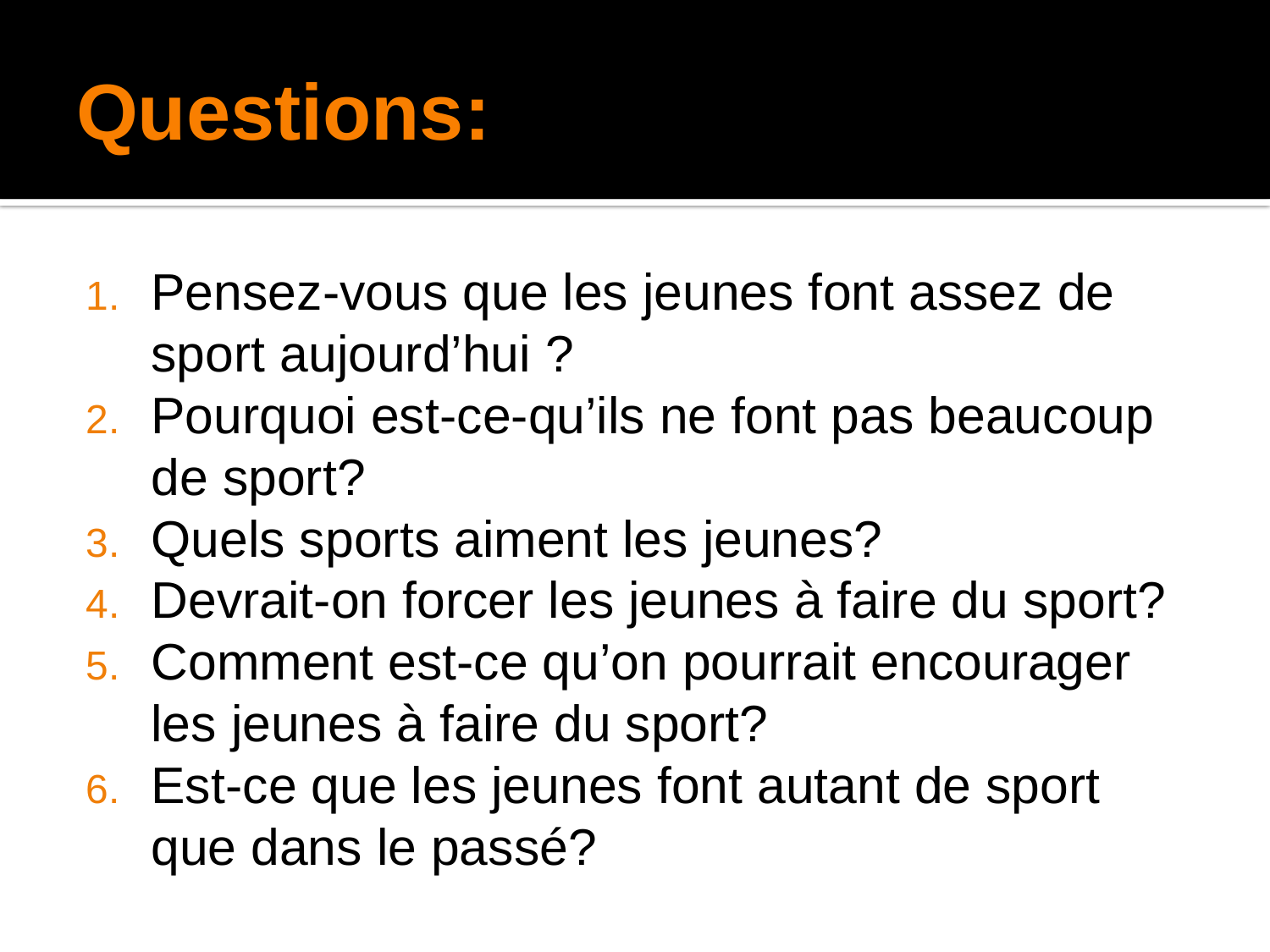

# Questions:
Pensez-vous que les jeunes font assez de sport aujourd’hui ?
Pourquoi est-ce-qu’ils ne font pas beaucoup de sport?
Quels sports aiment les jeunes?
Devrait-on forcer les jeunes à faire du sport?
Comment est-ce qu’on pourrait encourager les jeunes à faire du sport?
Est-ce que les jeunes font autant de sport que dans le passé?